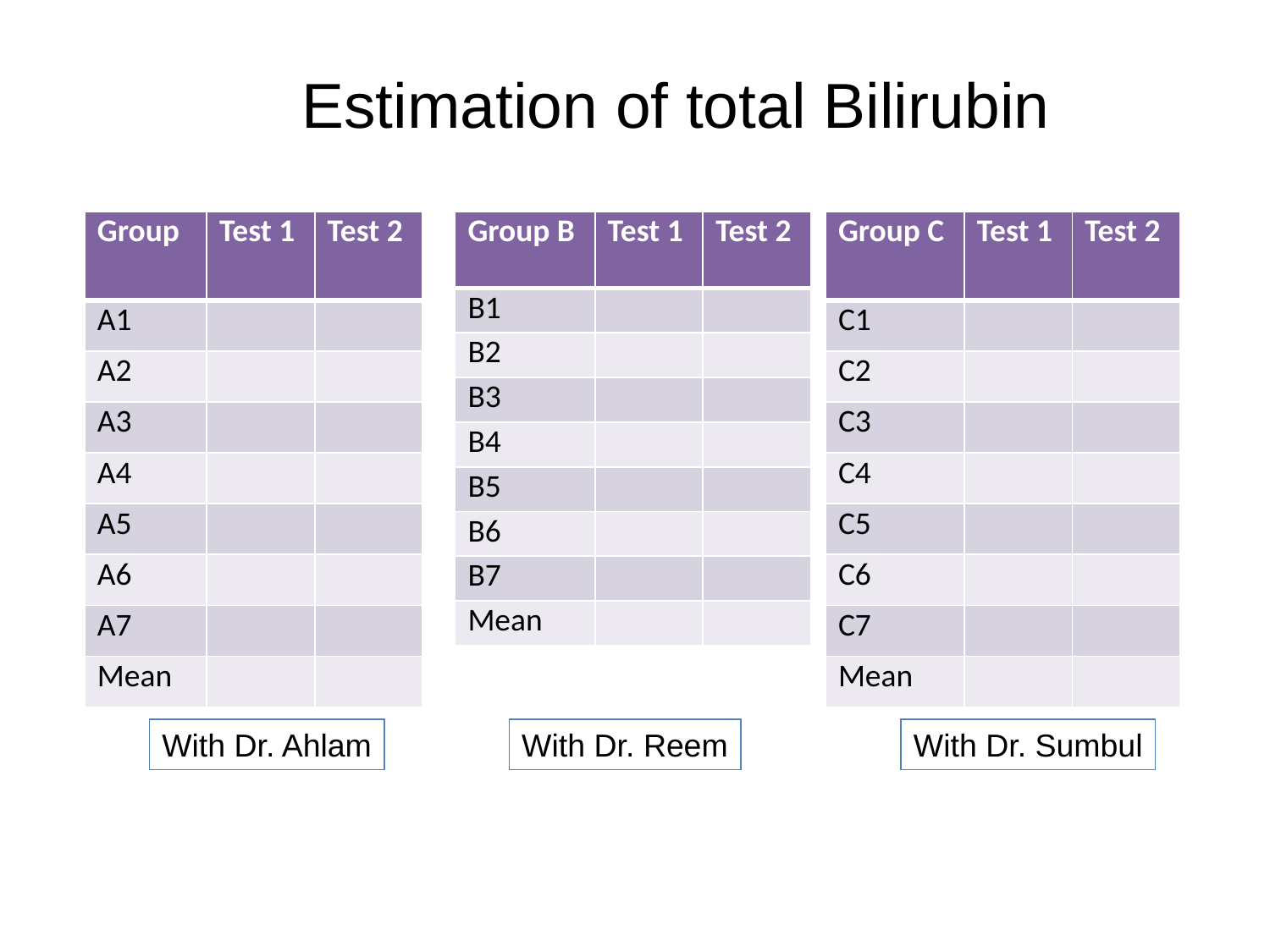

Estimation of total Bilirubin
| Group | Test 1 | Test 2 |
| --- | --- | --- |
| A1 |  |  |
| A2 |  |  |
| A3 |  |  |
| A4 |  |  |
| A5 |  |  |
| A6 |  |  |
| A7 |  |  |
| Mean |  |  |
| Group B | Test 1 | Test 2 |
| --- | --- | --- |
| B1 |  |  |
| B2 |  |  |
| B3 |  |  |
| B4 |  |  |
| B5 |  |  |
| B6 |  |  |
| B7 |  |  |
| Mean |  |  |
| Group C | Test 1 | Test 2 |
| --- | --- | --- |
| C1 |  |  |
| C2 |  |  |
| C3 |  |  |
| C4 |  |  |
| C5 |  |  |
| C6 |  |  |
| C7 |  |  |
| Mean |  |  |
With Dr. Ahlam
With Dr. Reem
With Dr. Sumbul